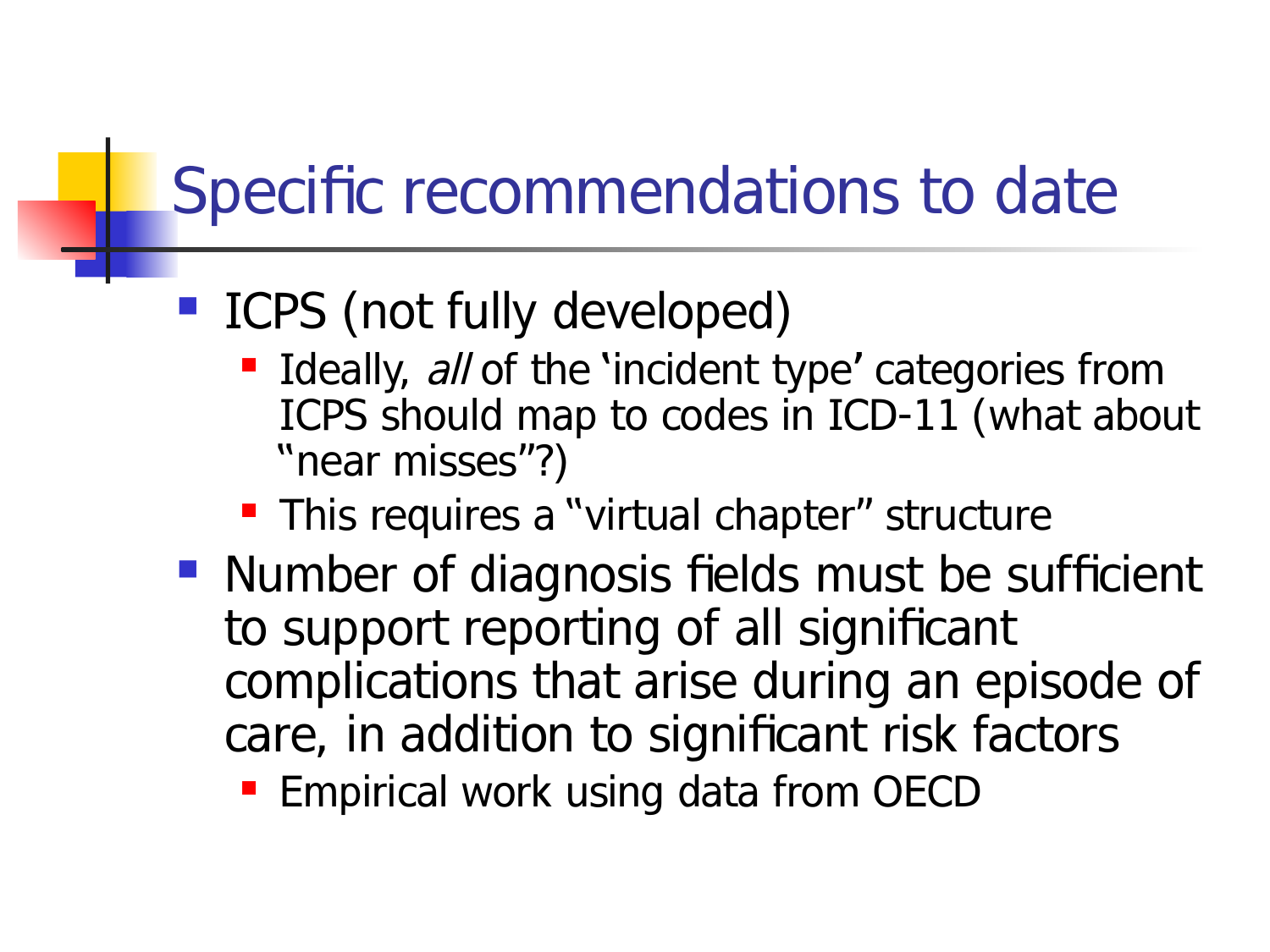

# Specific recommendations to date
ICPS (not fully developed)
Ideally, all of the ‘incident type’ categories from ICPS should map to codes in ICD-11 (what about “near misses”?)
This requires a “virtual chapter” structure
Number of diagnosis fields must be sufficient to support reporting of all significant complications that arise during an episode of care, in addition to significant risk factors
Empirical work using data from OECD